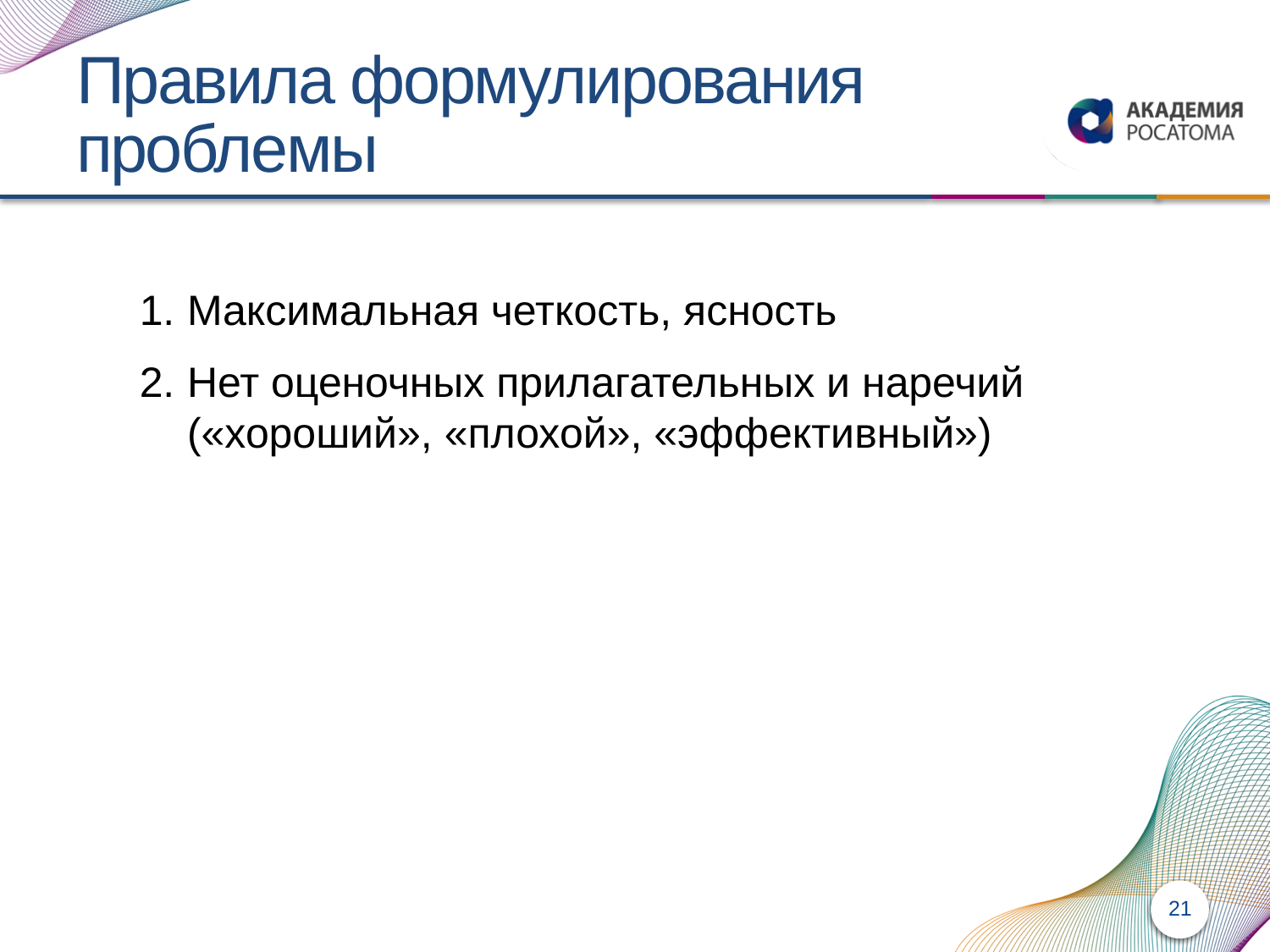

# Правила формулирования проблемы
Максимальная четкость, ясность
Нет оценочных прилагательных и наречий («хороший», «плохой», «эффективный»)

21